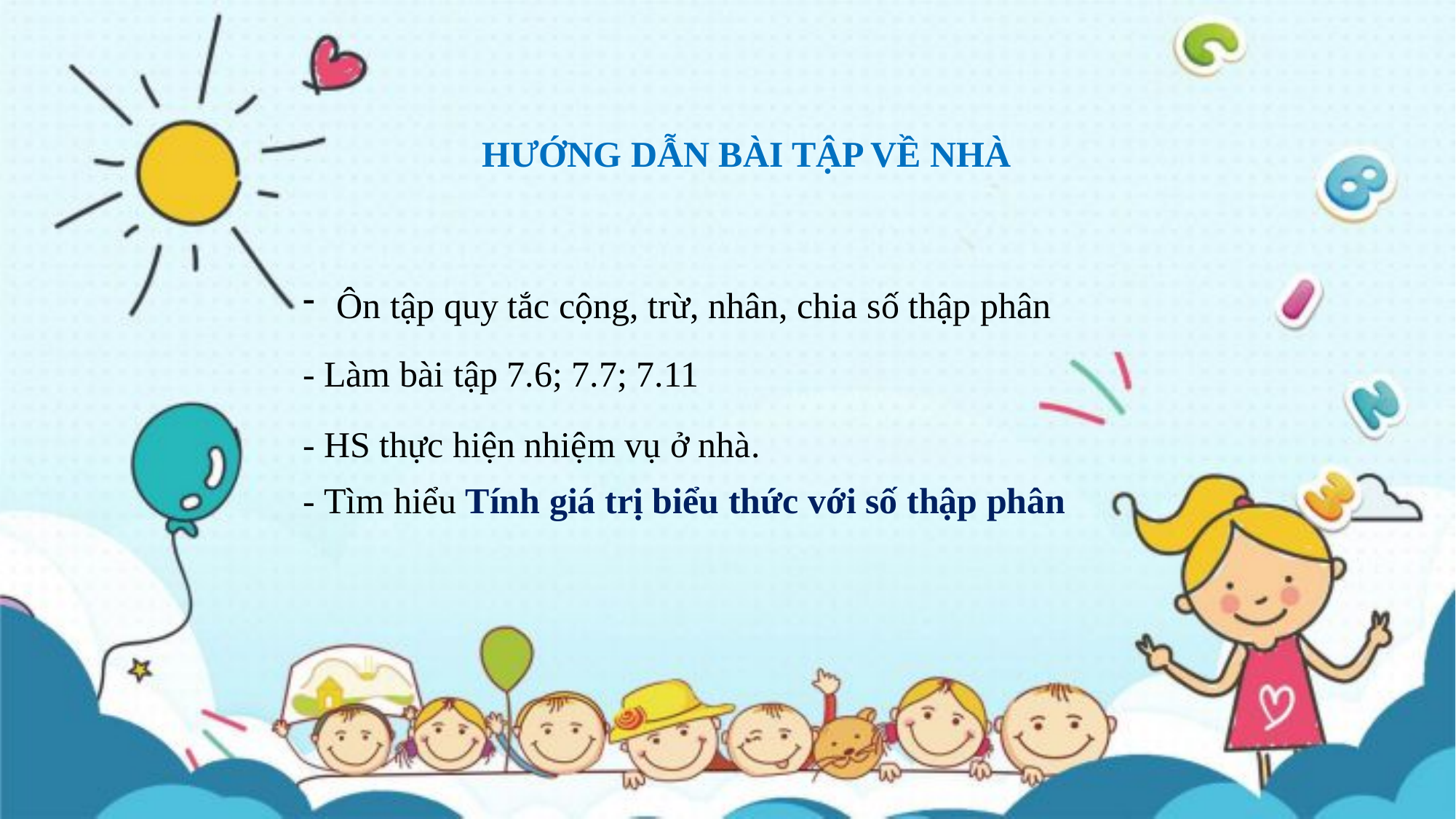

HƯỚNG DẪN BÀI TẬP VỀ NHÀ
Ôn tập quy tắc cộng, trừ, nhân, chia số thập phân

- Làm bài tập 7.6; 7.7; 7.11
- HS thực hiện nhiệm vụ ở nhà.
- Tìm hiểu Tính giá trị biểu thức với số thập phân